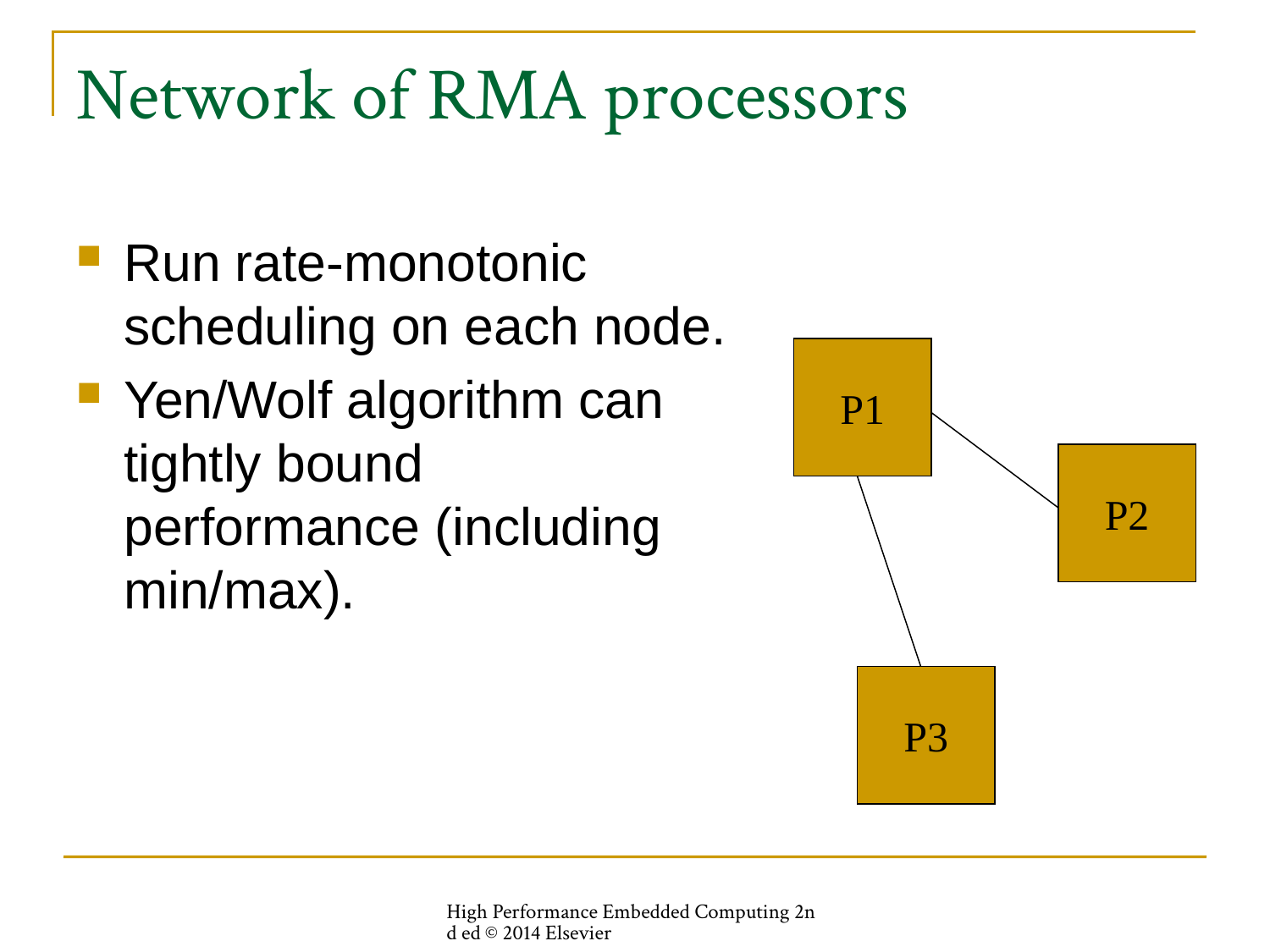

# Network of RMA processors
Run rate-monotonic scheduling on each node.
Yen/Wolf algorithm can tightly bound performance (including min/max).
P1

P2

P3
High Performance Embedded Computing 2nd ed © 2014 Elsevier